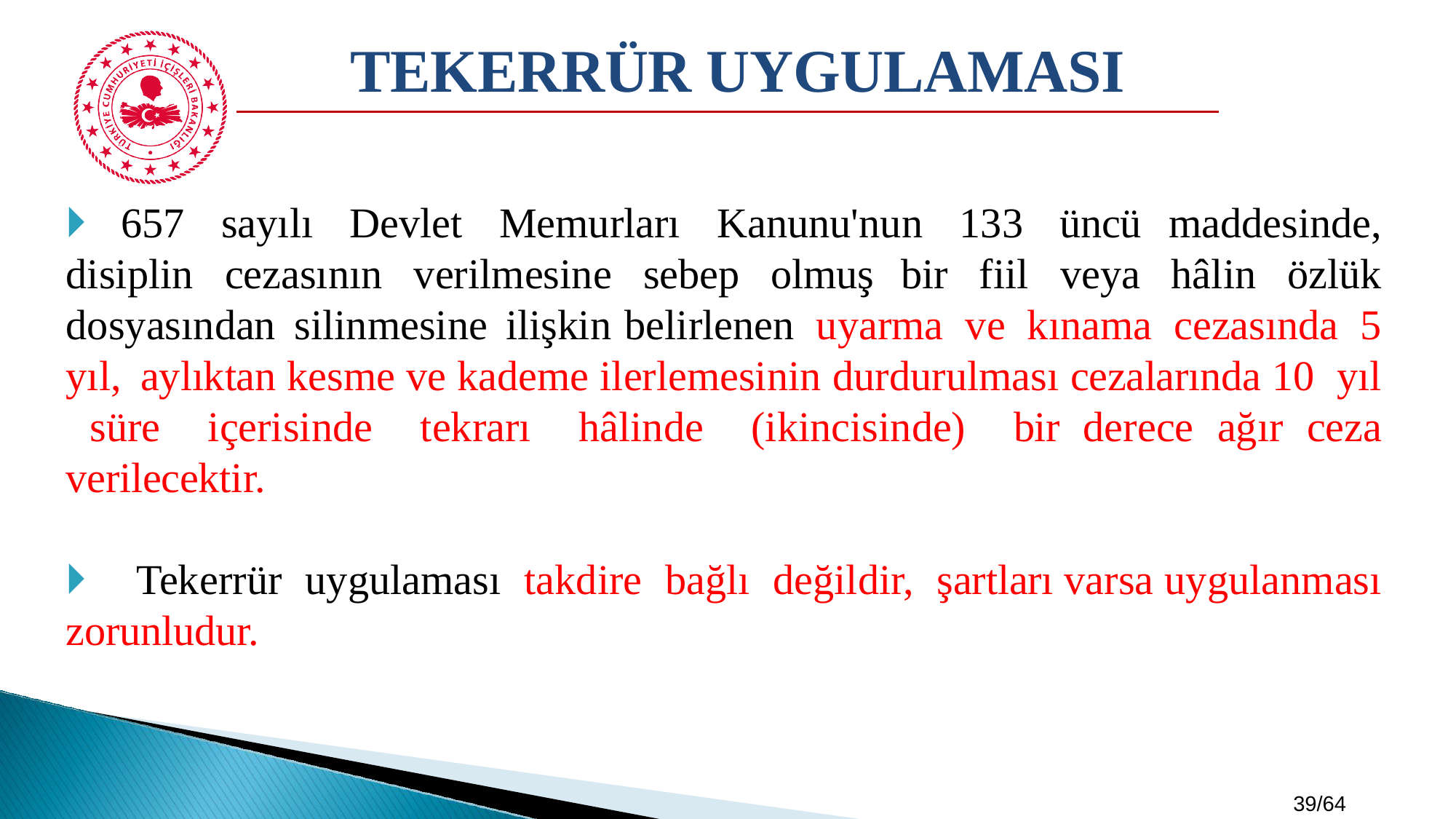

TEKERRÜR UYGULAMASI
🞂​ 657 sayılı Devlet Memurları Kanunu'nun 133 üncü maddesinde, disiplin cezasının verilmesine sebep olmuş bir fiil veya hâlin özlük dosyasından silinmesine ilişkin belirlenen uyarma ve kınama cezasında 5 yıl, aylıktan kesme ve kademe ilerlemesinin durdurulması cezalarında 10  yıl  süre  içerisinde  tekrarı  hâlinde  (ikincisinde)  bir derece ağır ceza verilecektir.

🞂​   Tekerrür  uygulaması  takdire  bağlı  değildir,  şartları varsa uygulanması zorunludur.